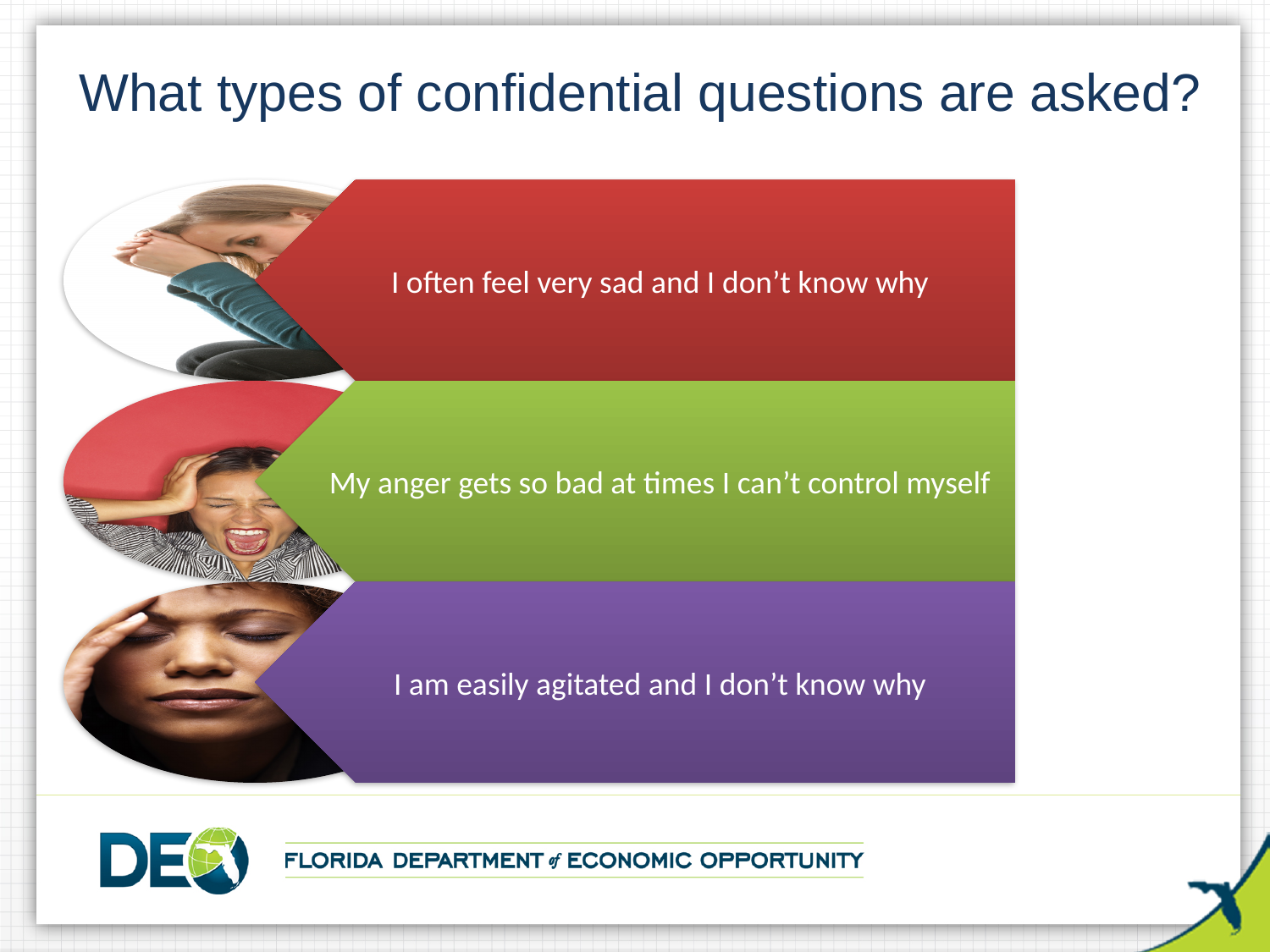

# What types of confidential questions are asked?
I often feel very sad and I don’t know why
My anger gets so bad at times I can’t control myself
I am easily agitated and I don’t know why